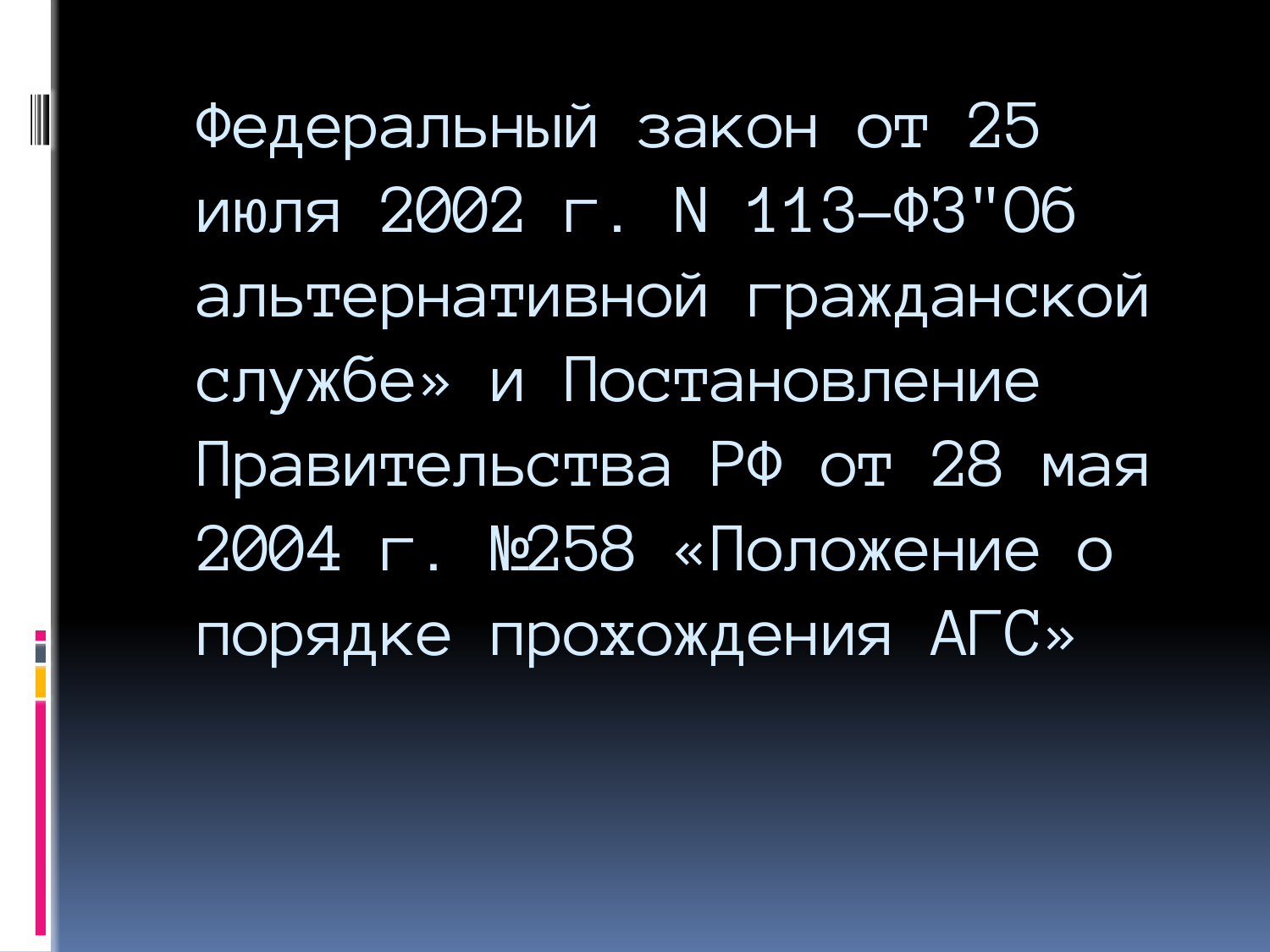

# Федеральный закон от 25 июля 2002 г. N 113-ФЗ"Об альтернативной гражданской службе» и Постановление Правительства РФ от 28 мая 2004 г. №258 «Положение о порядке прохождения АГС»